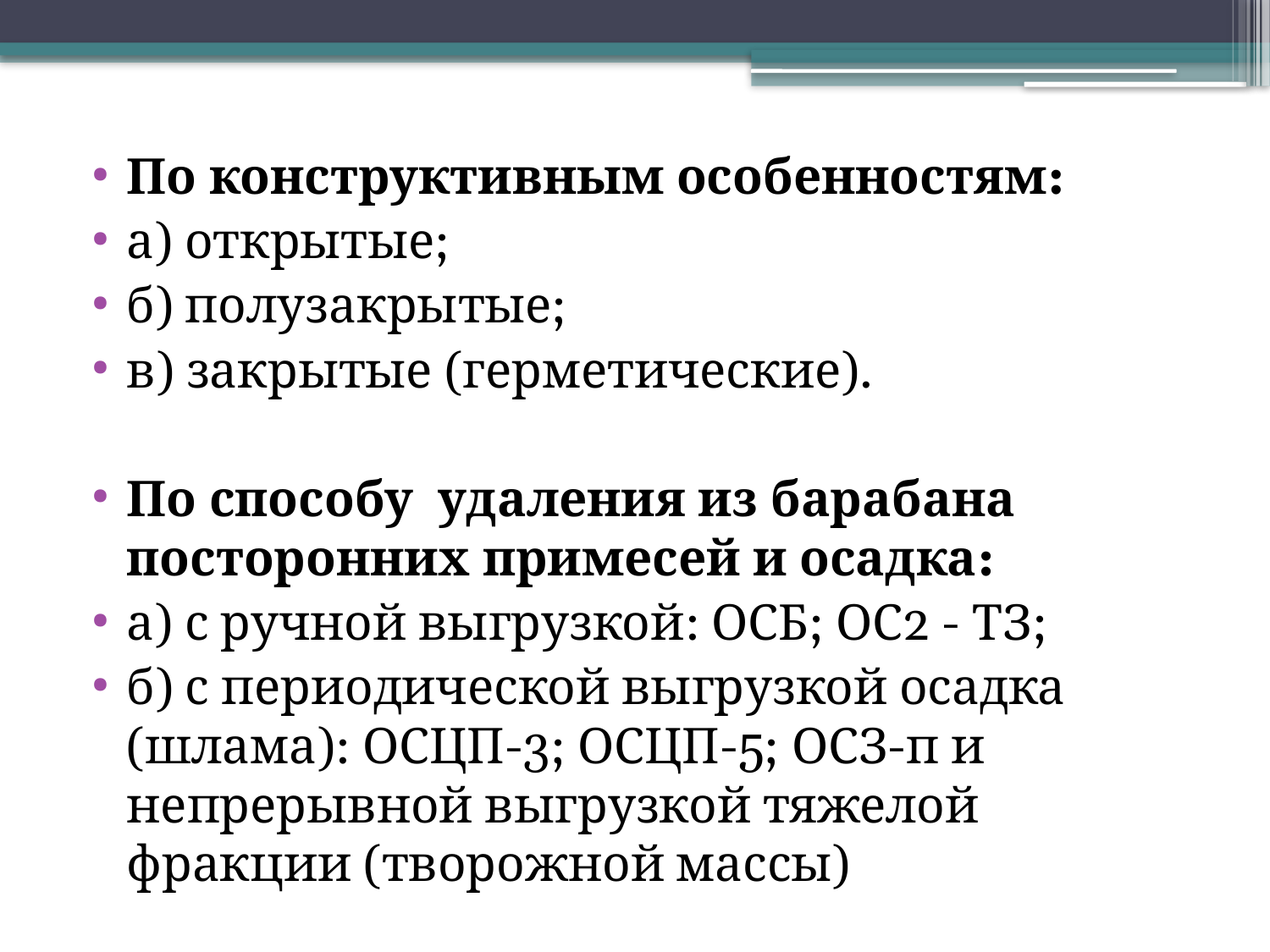

По конструктивным особенностям:
а) открытые;
б) полузакрытые;
в) закрытые (герметические).

По способу  удаления из барабана посторонних примесей и осадка:
а) с ручной выгрузкой: ОСБ; ОС2 - ТЗ;
б) с периодической выгрузкой осадка (шлама): ОСЦП-3; ОСЦП-5; ОСЗ-п и непрерывной выгрузкой тяжелой фракции (творожной массы)

#